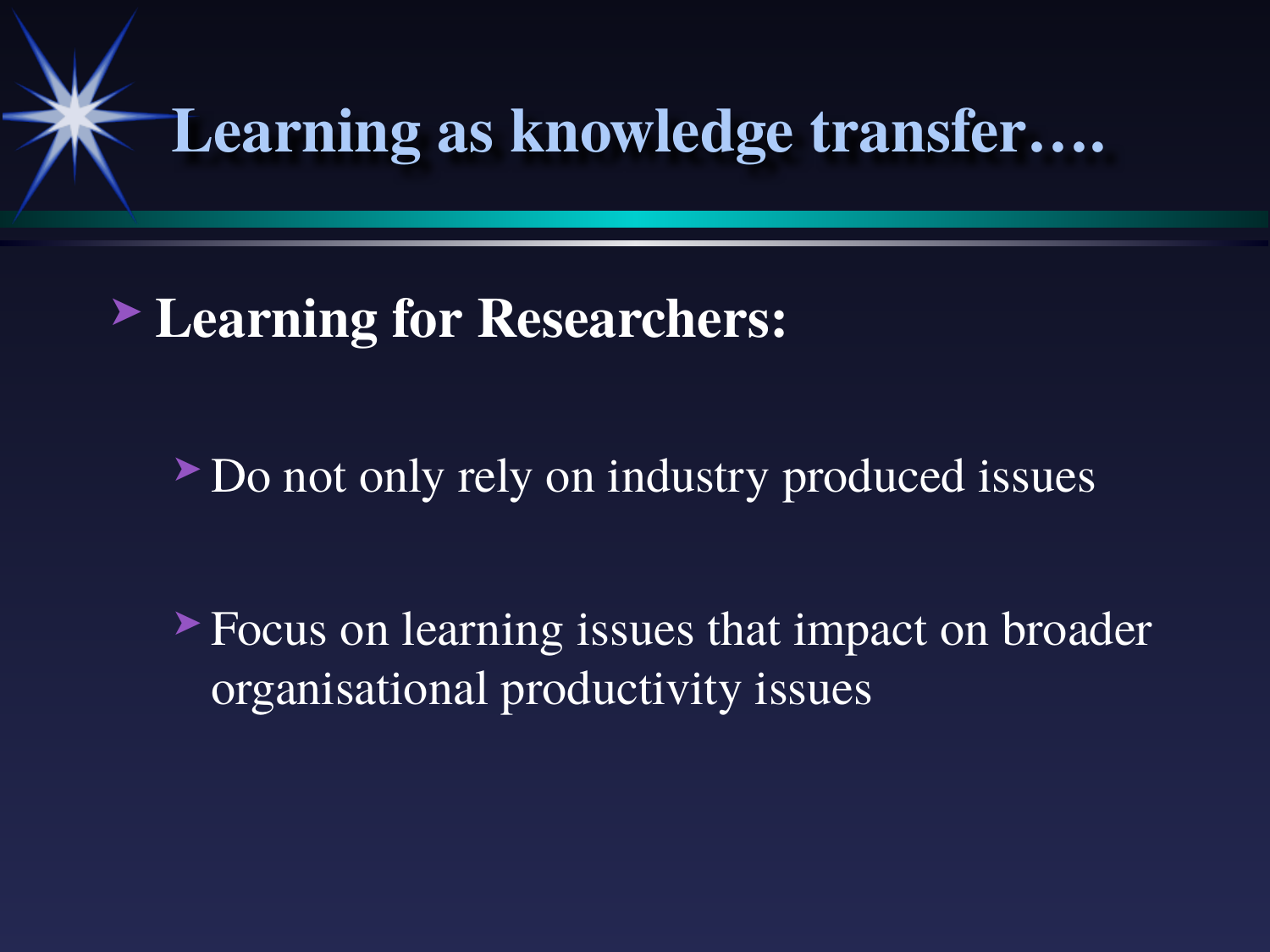

# Learning as knowledge transfer….
Learning for Researchers:

Do not only rely on industry produced issues

Focus on learning issues that impact on broader organisational productivity issues